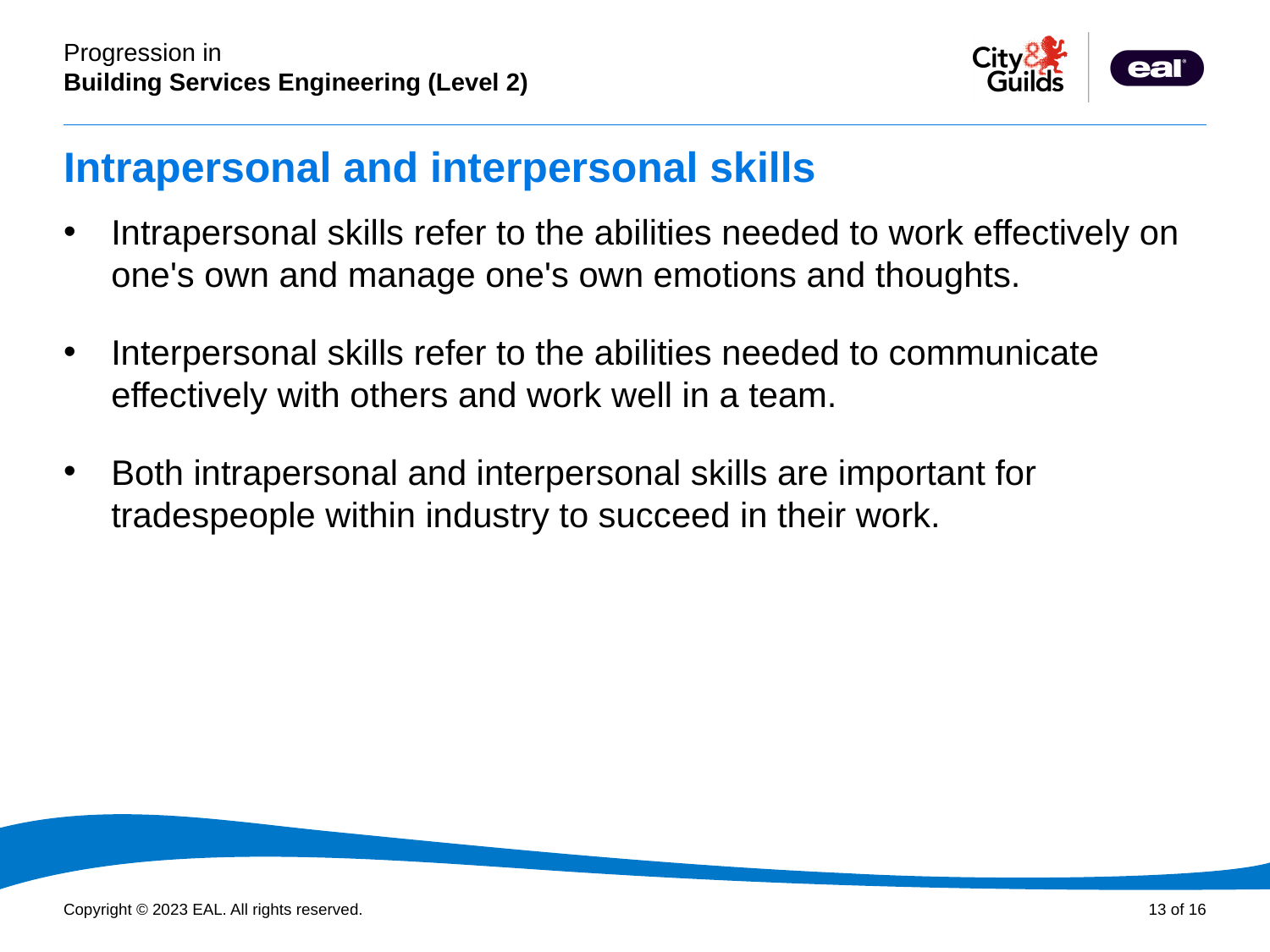

# Intrapersonal and interpersonal skills
Intrapersonal skills refer to the abilities needed to work effectively on one's own and manage one's own emotions and thoughts.
Interpersonal skills refer to the abilities needed to communicate effectively with others and work well in a team.
Both intrapersonal and interpersonal skills are important for tradespeople within industry to succeed in their work.